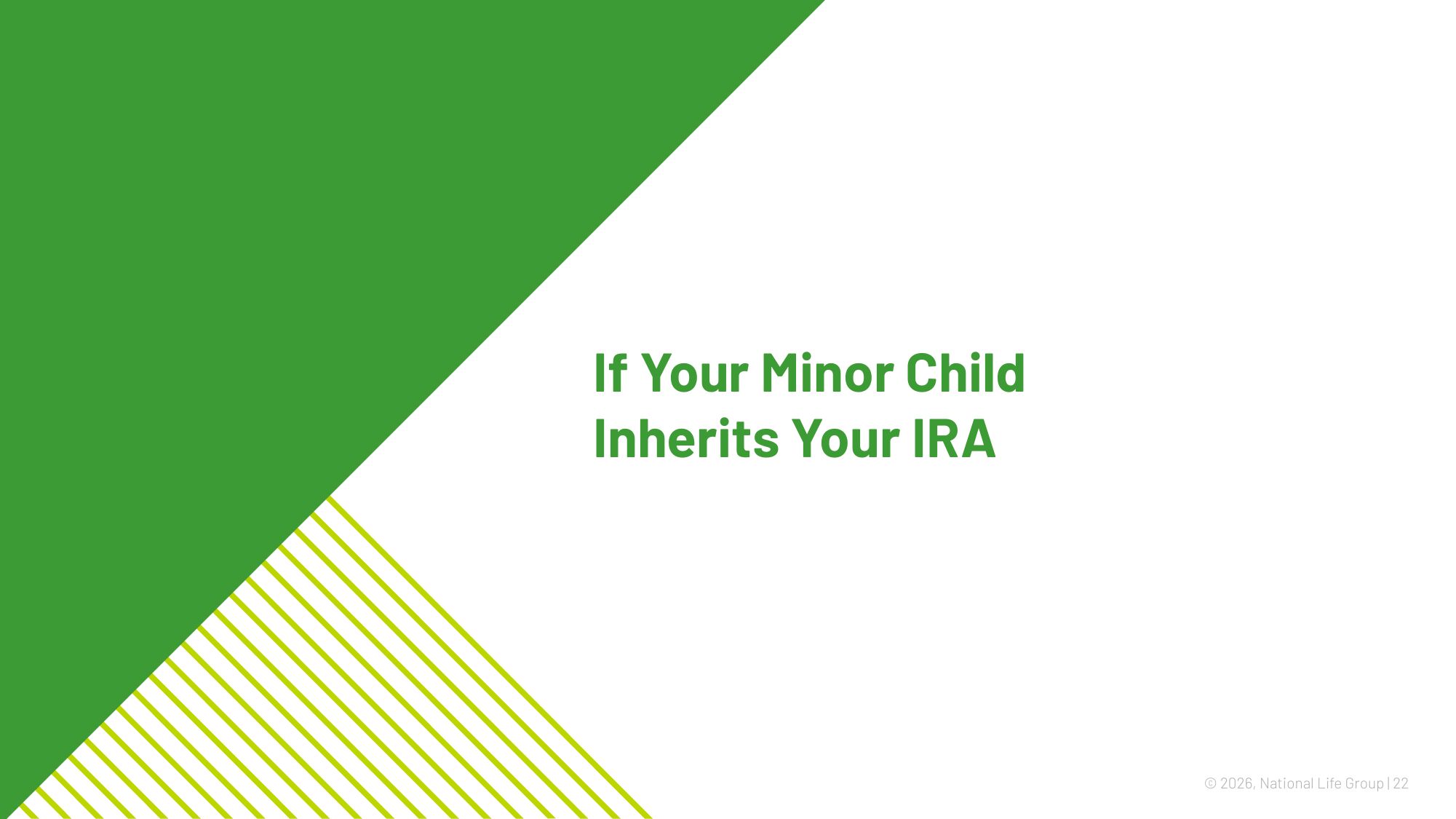

If Your Minor Child
Inherits Your IRA
© 2026, National Life Group | 22